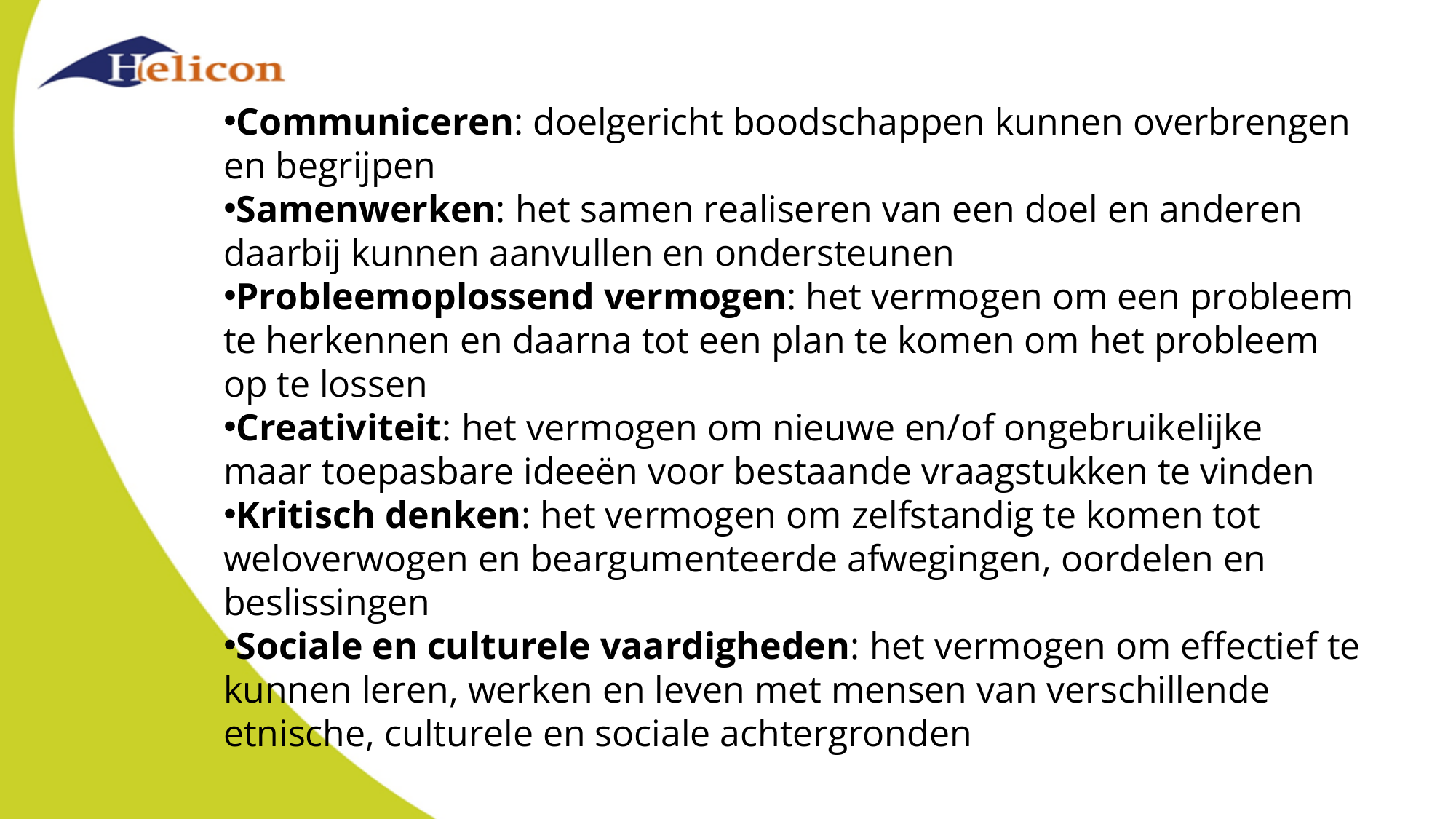

Communiceren: doelgericht boodschappen kunnen overbrengen en begrijpen
Samenwerken: het samen realiseren van een doel en anderen daarbij kunnen aanvullen en ondersteunen
Probleemoplossend vermogen: het vermogen om een probleem te herkennen en daarna tot een plan te komen om het probleem op te lossen
Creativiteit: het vermogen om nieuwe en/of ongebruikelijke maar toepasbare ideeën voor bestaande vraagstukken te vinden
Kritisch denken: het vermogen om zelfstandig te komen tot weloverwogen en beargumenteerde afwegingen, oordelen en beslissingen
Sociale en culturele vaardigheden: het vermogen om effectief te kunnen leren, werken en leven met mensen van verschillende etnische, culturele en sociale achtergronden